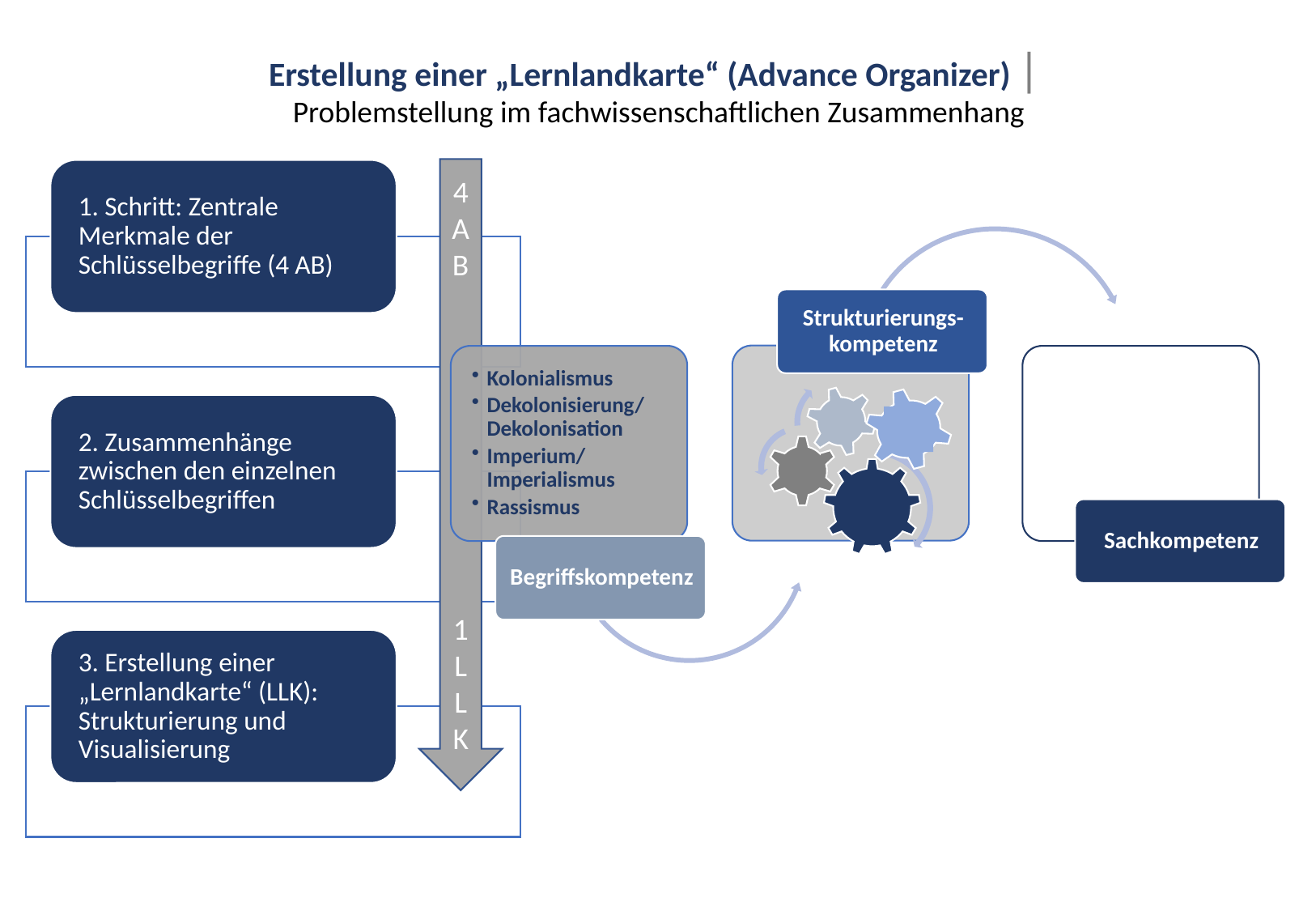

# Erstellung einer „Lernlandkarte“ (Advance Organizer) | Problemstellung im fachwissenschaftlichen Zusammenhang
Kolonialismus
Dekolonisierung/ Dekolonisation
Imperium/ Imperialismus
Rassismus
Begriffskompetenz

Strukturierungs-kompetenz

Sachkompetenz
1. Schritt: Zentrale Merkmale der Schlüsselbegriffe (4 AB)
2. Zusammenhänge zwischen den einzelnen Schlüsselbegriffen
3. Erstellung einer „Lernlandkarte“ (LLK): Strukturierung und Visualisierung
4AB

1LLK